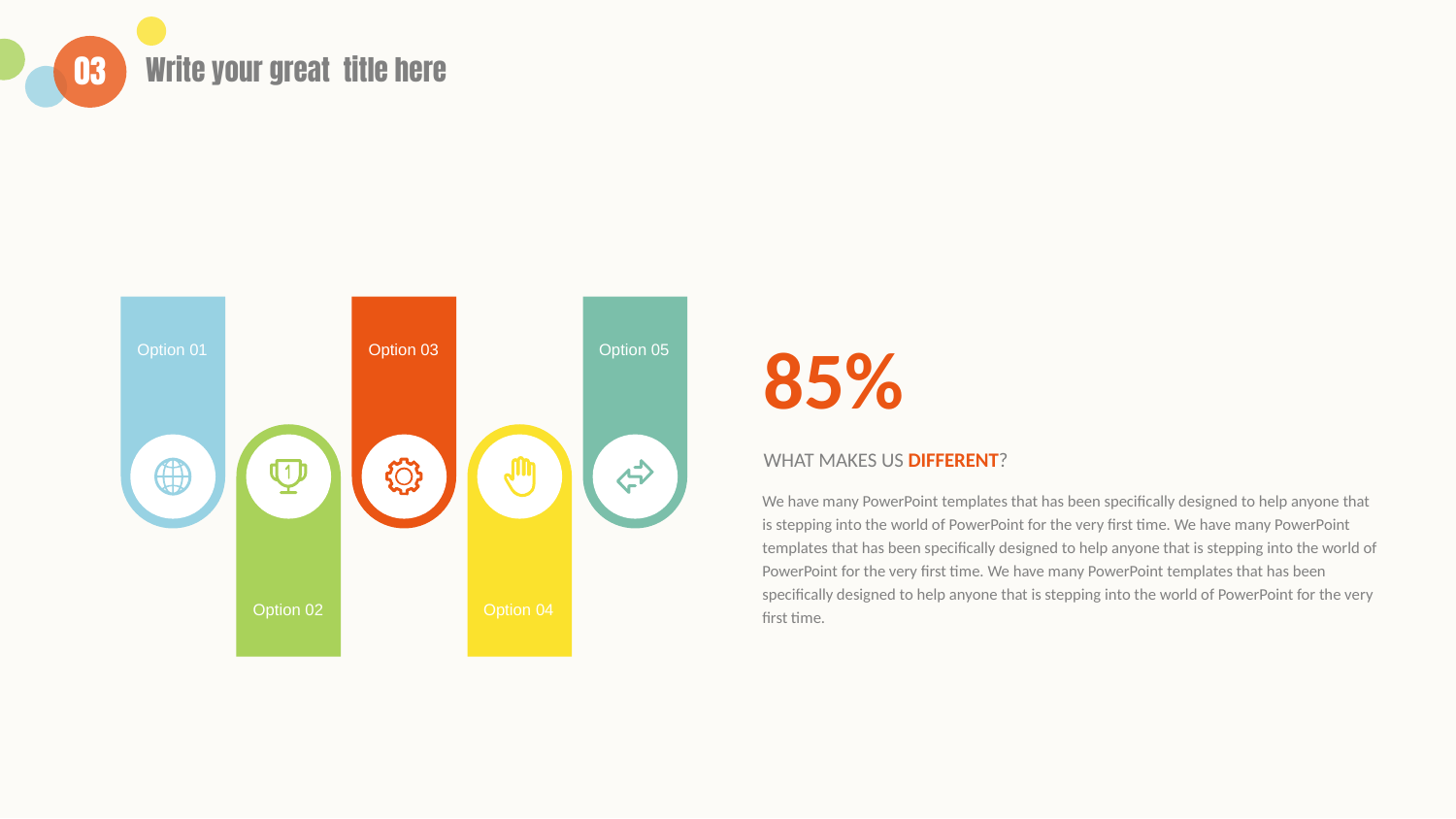

03
Write your great  title here

85%
Option 01
Option 03
Option 05

WHAT MAKES US DIFFERENT?

We have many PowerPoint templates that has been specifically designed to help anyone that is stepping into the world of PowerPoint for the very first time. We have many PowerPoint templates that has been specifically designed to help anyone that is stepping into the world of PowerPoint for the very first time. We have many PowerPoint templates that has been specifically designed to help anyone that is stepping into the world of PowerPoint for the very first time.
Option 02
Option 04